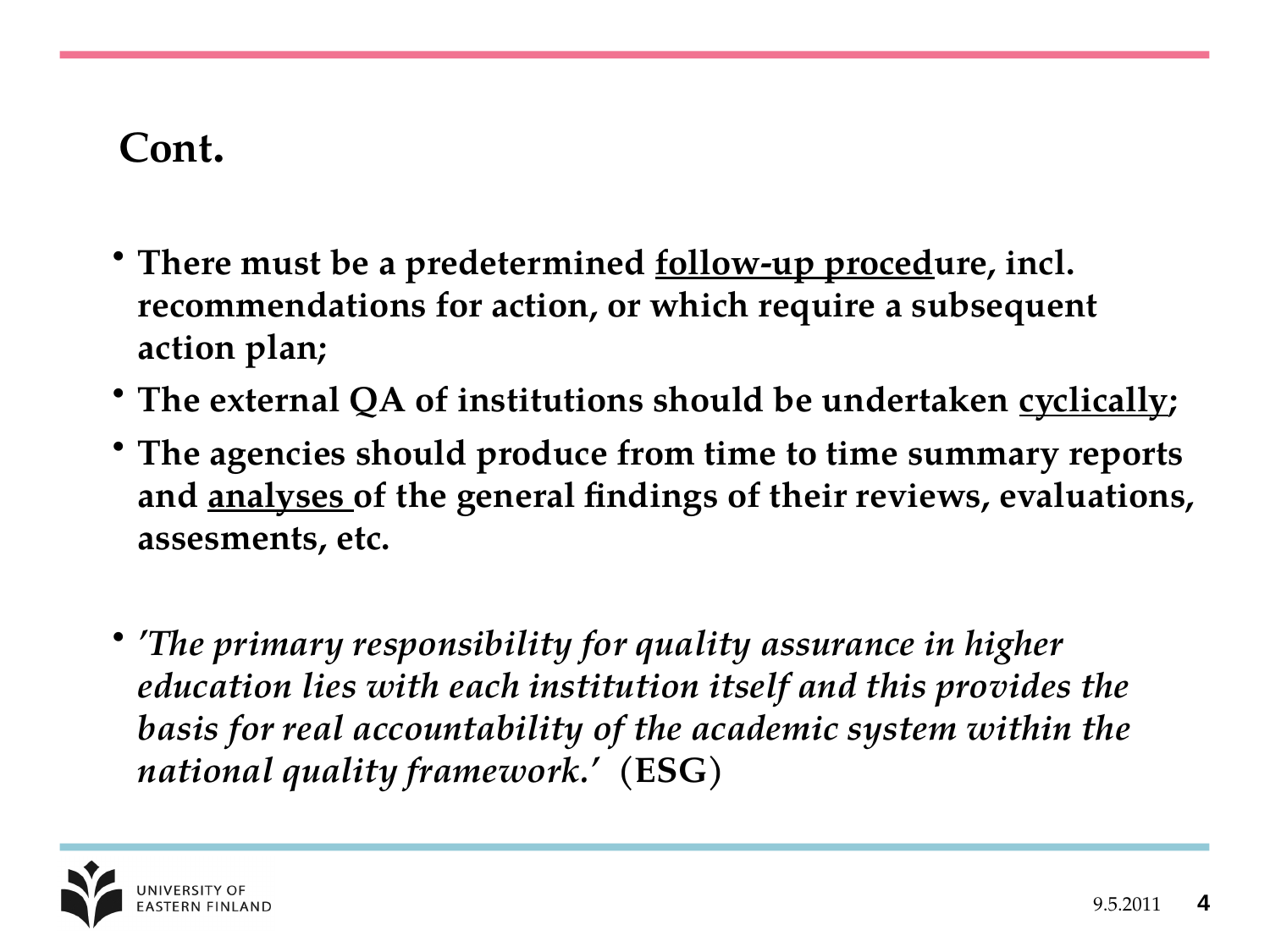

# Cont.

There must be a predetermined follow-up procedure, incl. recommendations for action, or which require a subsequent action plan;
The external QA of institutions should be undertaken cyclically;
The agencies should produce from time to time summary reports and analyses of the general findings of their reviews, evaluations, assesments, etc.

’The primary responsibility for quality assurance in higher education lies with each institution itself and this provides the basis for real accountability of the academic system within the national quality framework.’  (ESG)
9.5.2011
4